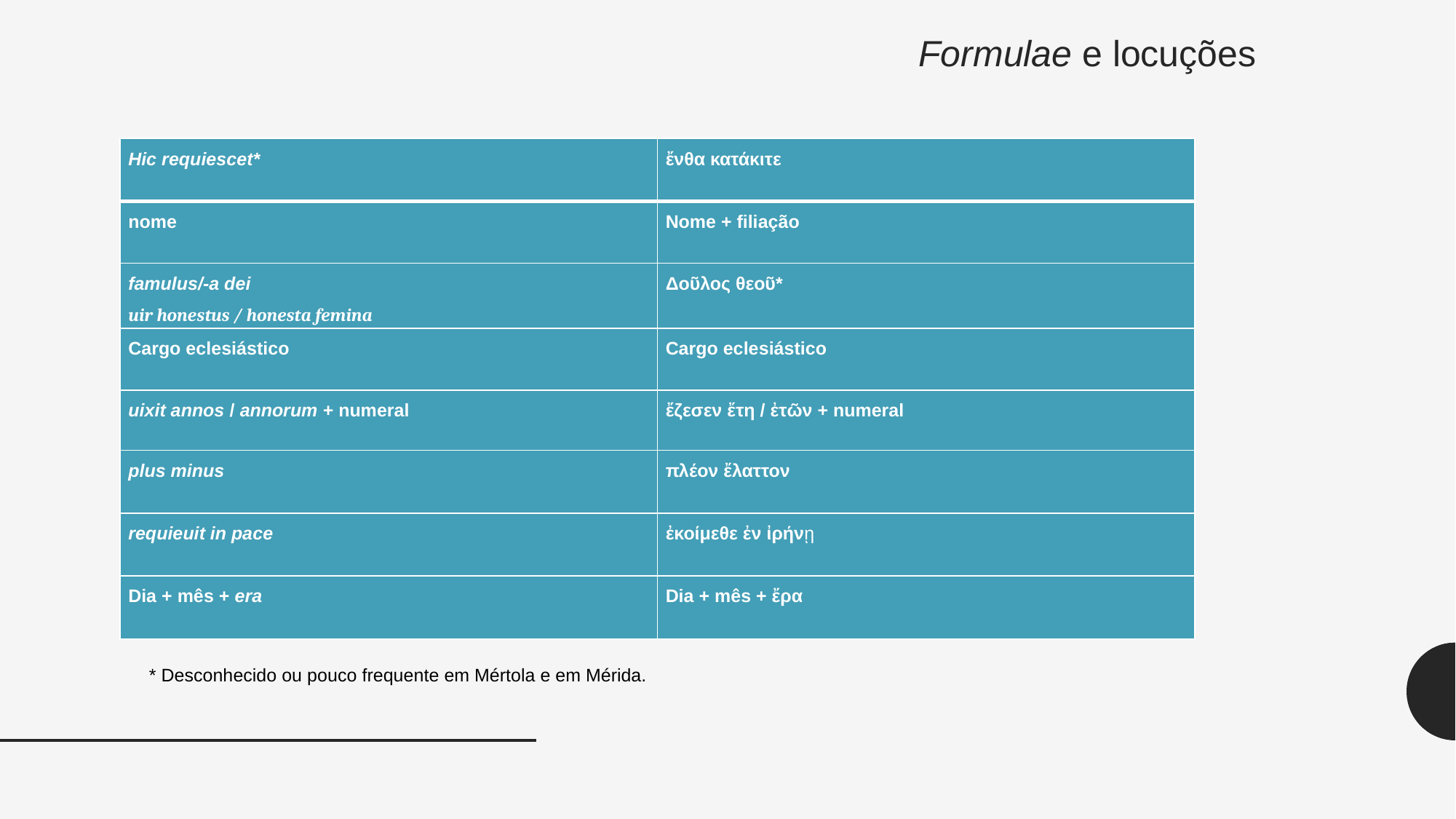

# Formulae e locuções
| Hic requiescet\* | ἔνθα κατάκιτε |
| --- | --- |
| nome | Nome + filiação |
| famulus/-a dei uir honestus / honesta femina | Δοῦλος θεοῦ\* |
| Cargo eclesiástico | Cargo eclesiástico |
| uixit annos / annorum + numeral | ἔζεσεν ἔτη / ἐτῶν + numeral |
| plus minus | πλέον ἔλαττον |
| requieuit in pace | ἐκοίμεθε ἐν ἰρήνῃ |
| Dia + mês + era | Dia + mês + ἔρα |

* Desconhecido ou pouco frequente em Mértola e em Mérida.